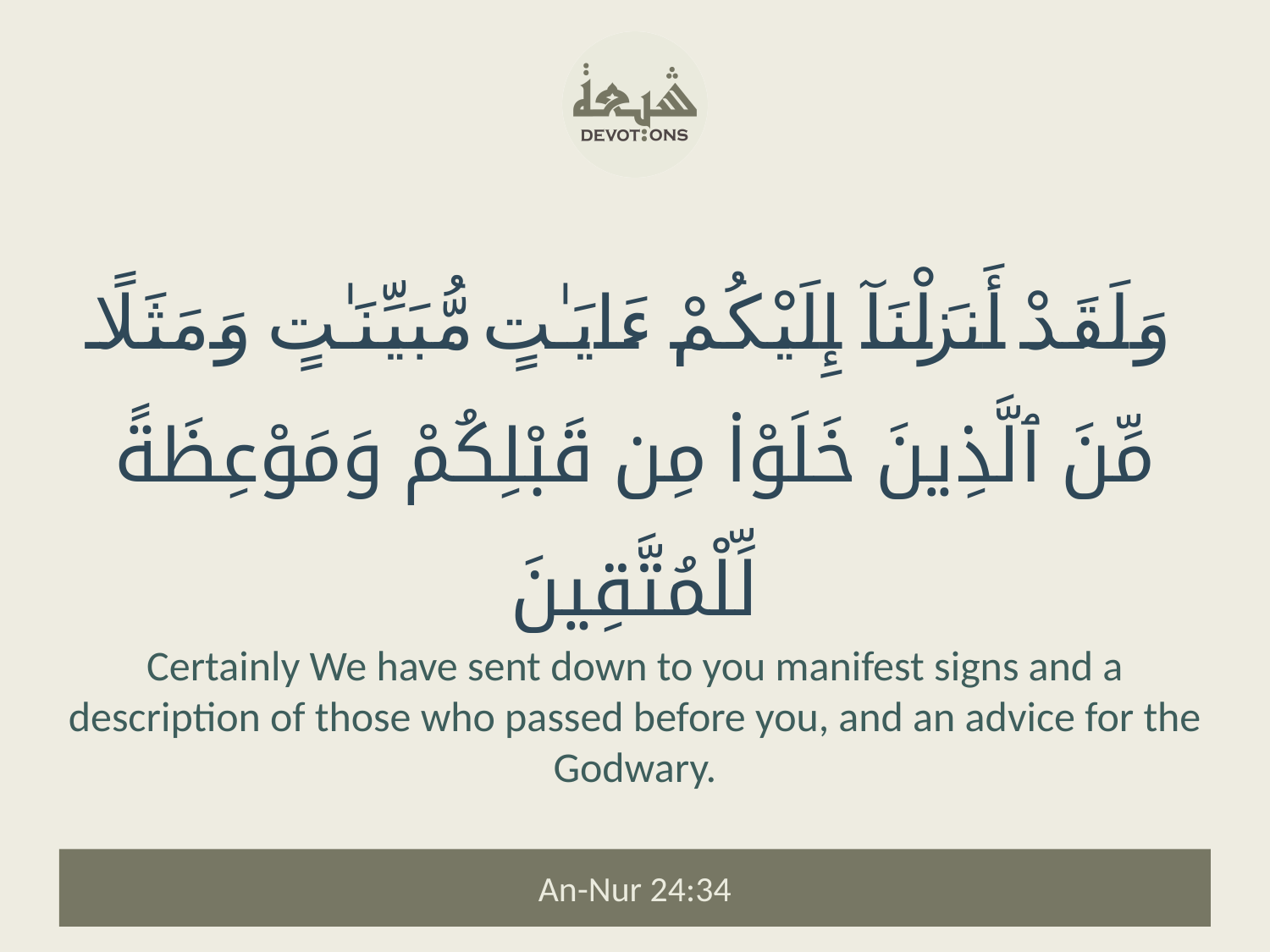

وَلَقَدْ أَنزَلْنَآ إِلَيْكُمْ ءَايَـٰتٍ مُّبَيِّنَـٰتٍ وَمَثَلًا مِّنَ ٱلَّذِينَ خَلَوْا۟ مِن قَبْلِكُمْ وَمَوْعِظَةً لِّلْمُتَّقِينَ
Certainly We have sent down to you manifest signs and a description of those who passed before you, and an advice for the Godwary.
An-Nur 24:34